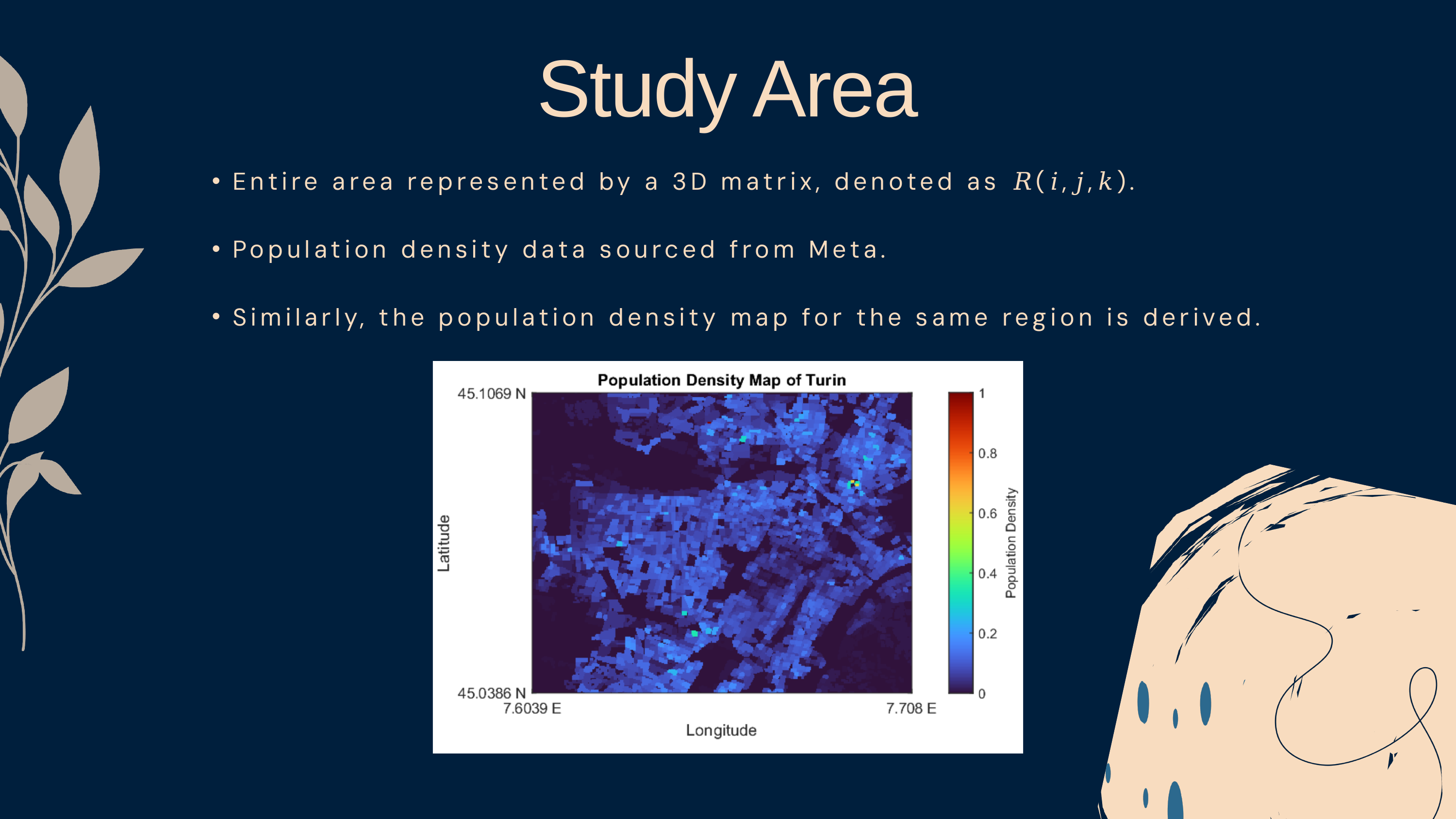

Study Area

Entire area represented by a 3D matrix, denoted as 𝑅(𝑖,𝑗,𝑘).

Population density data sourced from Meta.

Similarly, the population density map for the same region is derived.